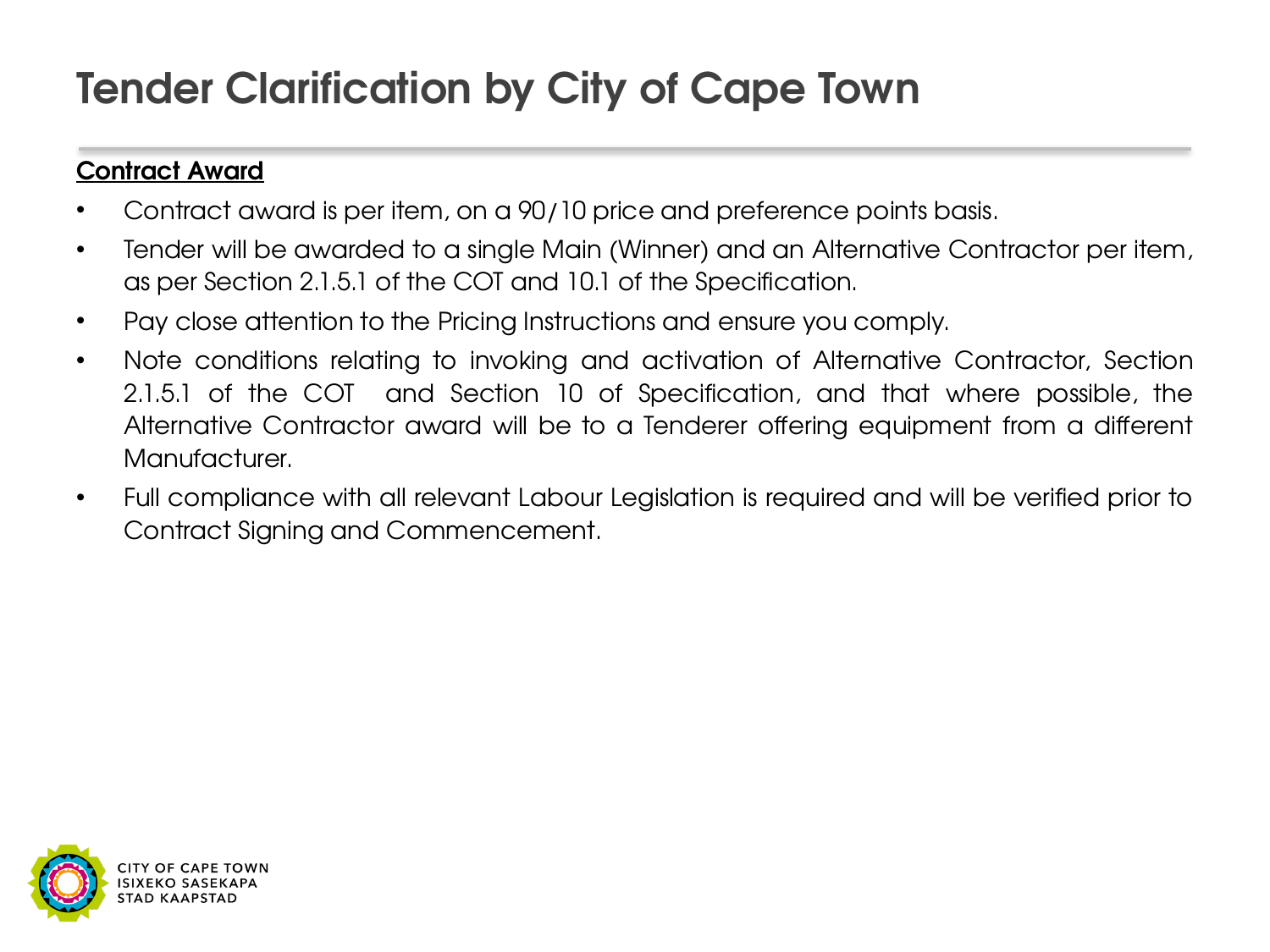

# Tender Clarification by City of Cape Town
Contract Award
Contract award is per item, on a 90/10 price and preference points basis.
Tender will be awarded to a single Main (Winner) and an Alternative Contractor per item, as per Section 2.1.5.1 of the COT and 10.1 of the Specification.
Pay close attention to the Pricing Instructions and ensure you comply.
Note conditions relating to invoking and activation of Alternative Contractor, Section 2.1.5.1 of the COT  and Section 10 of Specification, and that where possible, the Alternative Contractor award will be to a Tenderer offering equipment from a different Manufacturer.
Full compliance with all relevant Labour Legislation is required and will be verified prior to Contract Signing and Commencement.